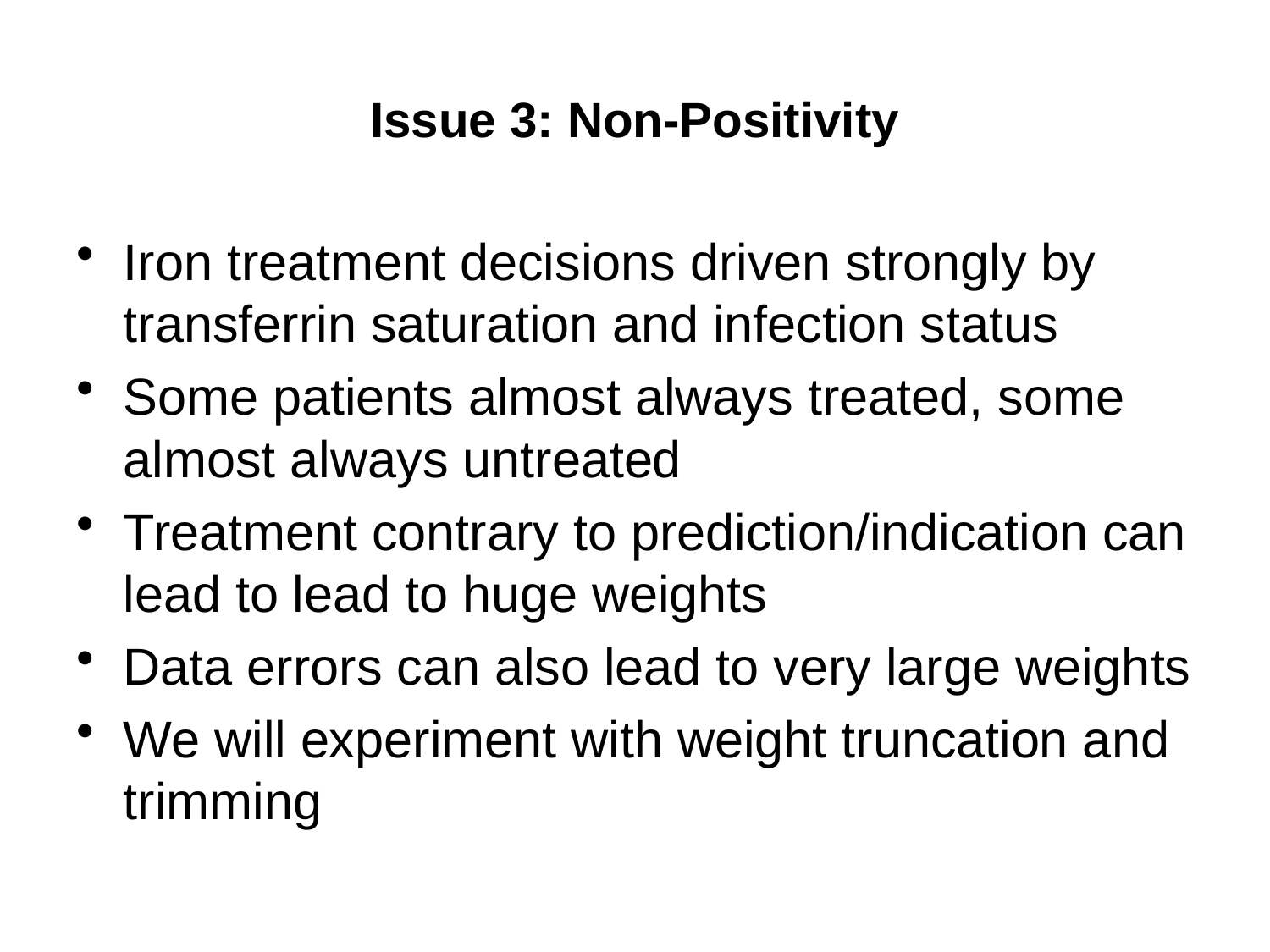

# Issue 3: Non-Positivity
Iron treatment decisions driven strongly by transferrin saturation and infection status
Some patients almost always treated, some almost always untreated
Treatment contrary to prediction/indication can lead to lead to huge weights
Data errors can also lead to very large weights
We will experiment with weight truncation and trimming